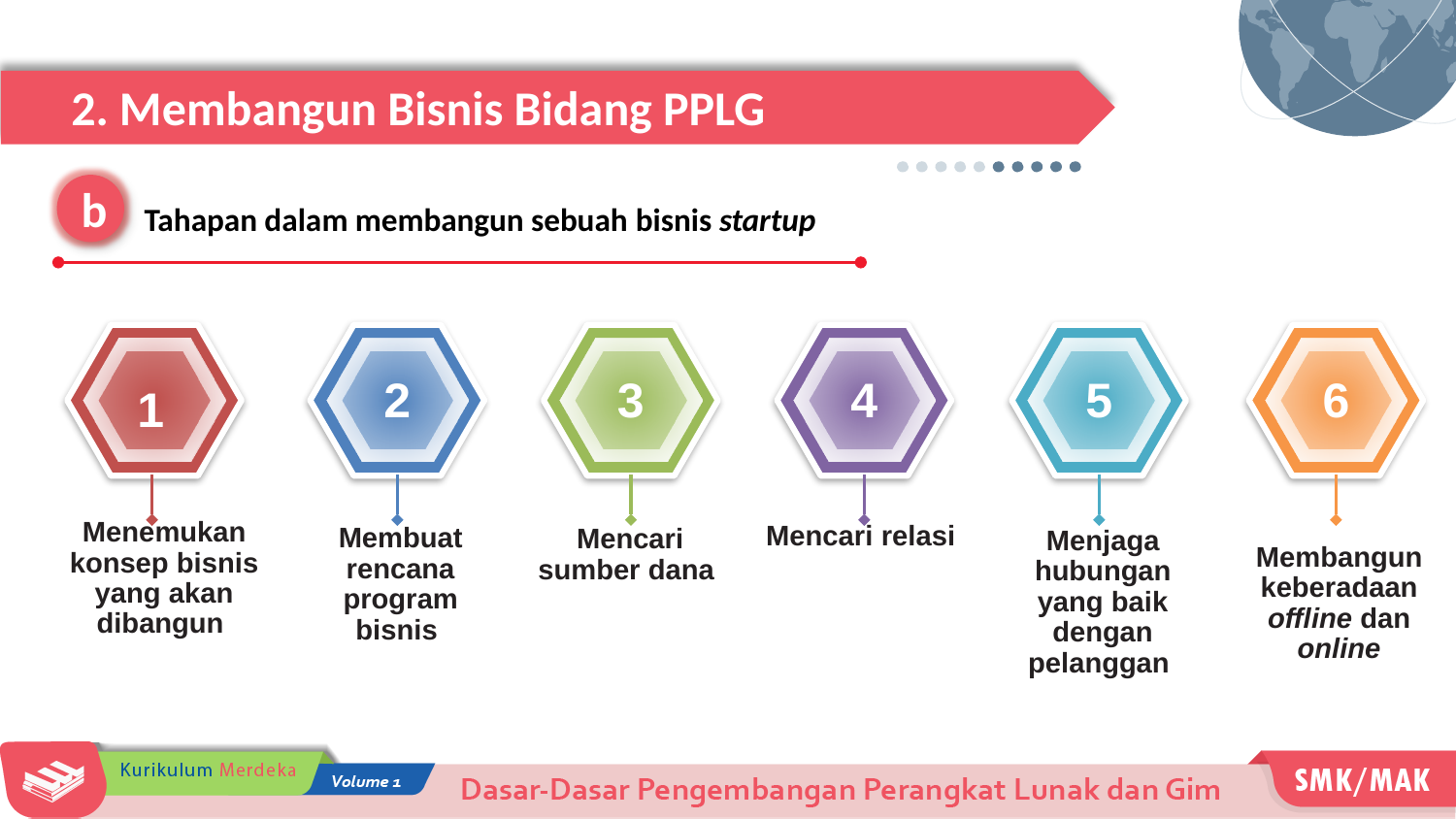

2. Membangun Bisnis Bidang PPLG

b
Tahapan dalam membangun sebuah bisnis startup

1

2

3

4

5

6
Menemukan konsep bisnis yang akan dibangun
Mencari relasi
Membuat rencana program bisnis
Mencari sumber dana
Menjaga hubungan yang baik dengan
pelanggan
Membangun keberadaan offline dan online